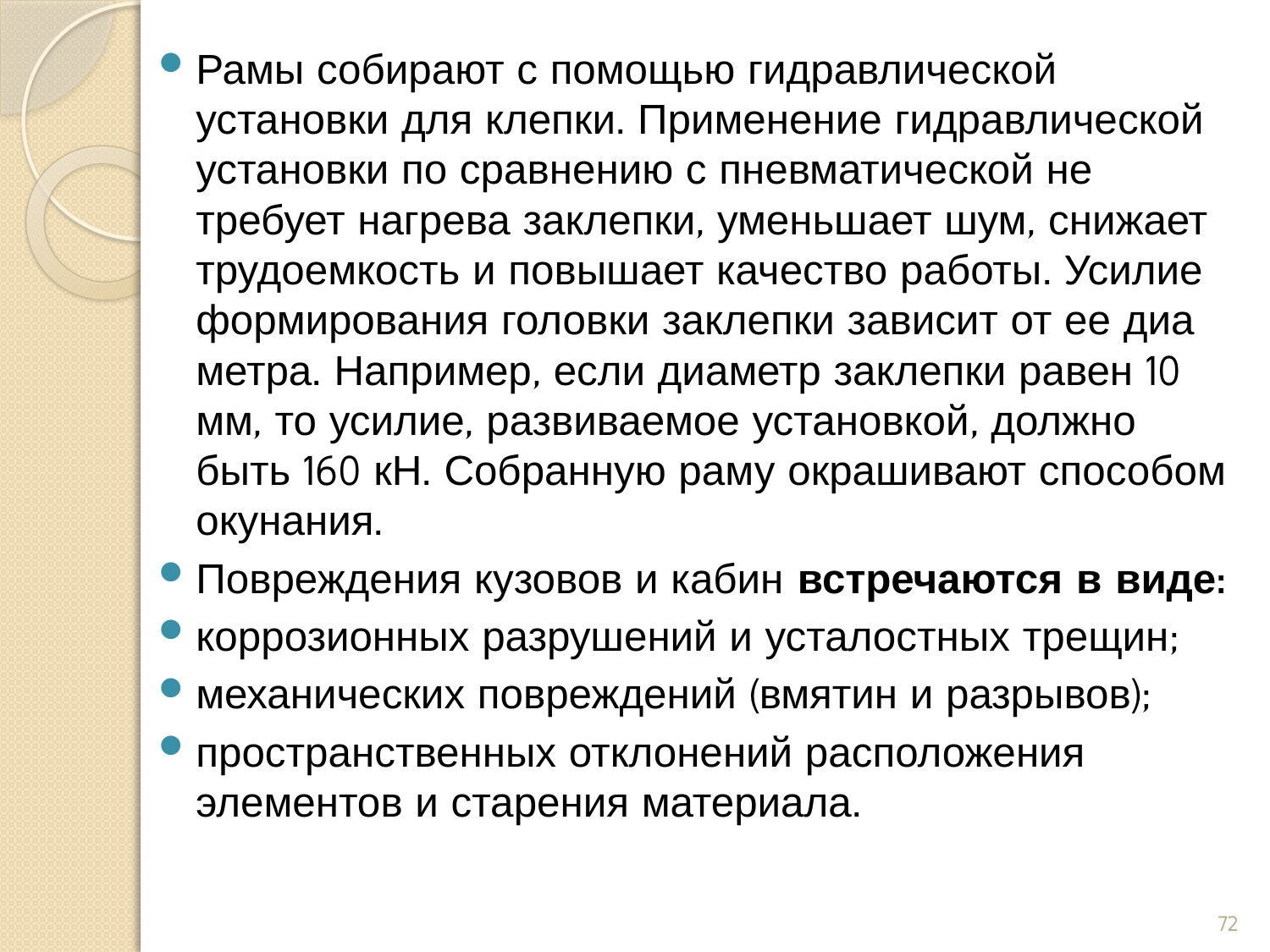

Рамы собирают с помощью гидравлической установки для клепки. Применение гидравлической установки по сравнению с пневматической не требует нагрева заклепки, уменьшает шум, снижает трудоемкость и повышает качество работы. Усилие формирования головки заклепки зависит от ее диа­метра. Например, если диаметр заклепки равен 10 мм, то уси­лие, развиваемое установкой, должно быть 160 кН. Собран­ную раму окрашивают способом окунания.
Повреждения кузовов и кабин встречаются в виде:
коррозионных разрушений и усталостных трещин;
механических повреждений (вмятин и разрывов);
пространственных отклонений расположения элементов и старения материала.

72